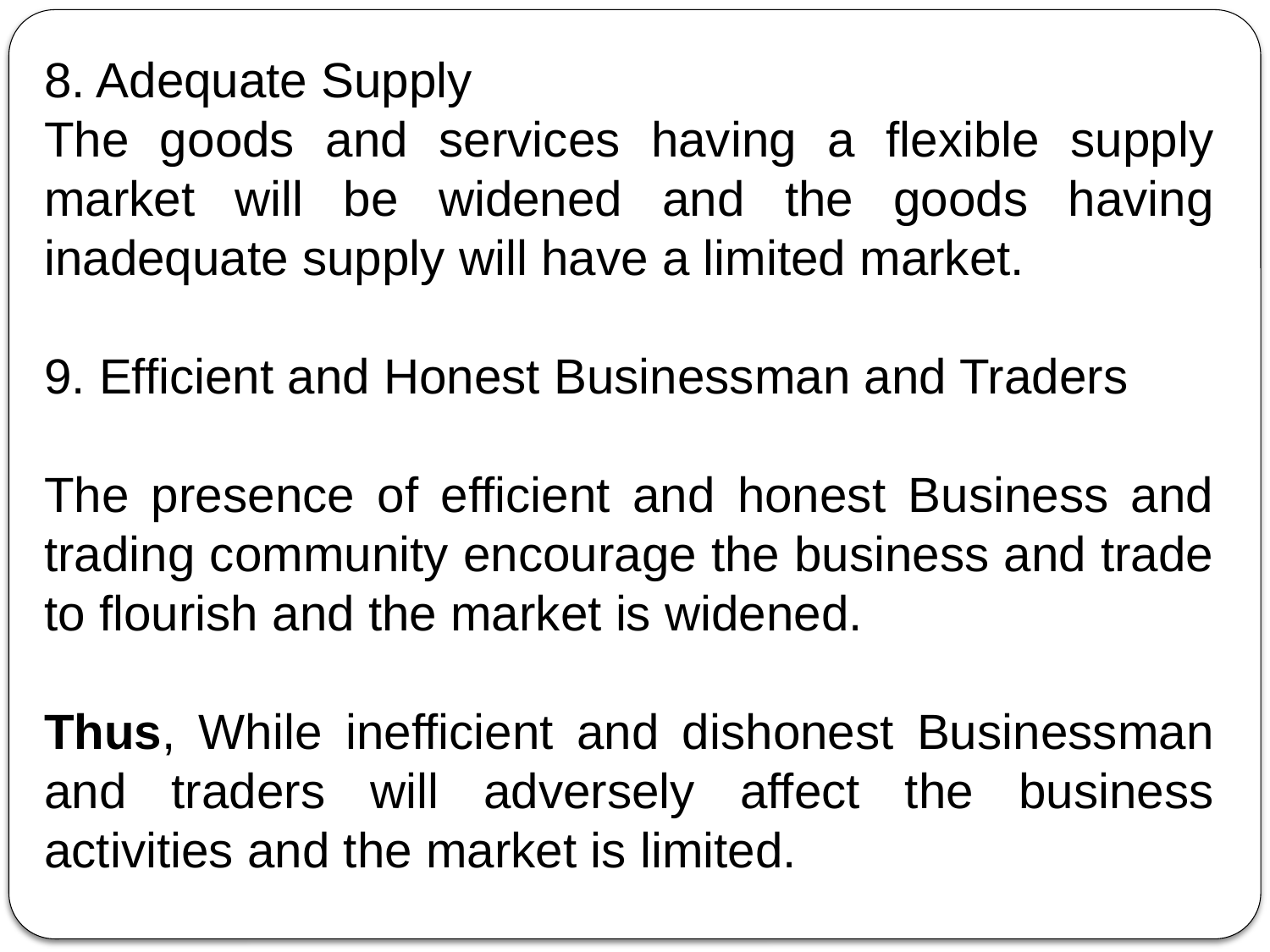

8. Adequate Supply
The goods and services having a flexible supply market will be widened and the goods having inadequate supply will have a limited market.

9. Efficient and Honest Businessman and Traders

The presence of efficient and honest Business and trading community encourage the business and trade to flourish and the market is widened.

Thus, While inefficient and dishonest Businessman and traders will adversely affect the business activities and the market is limited.